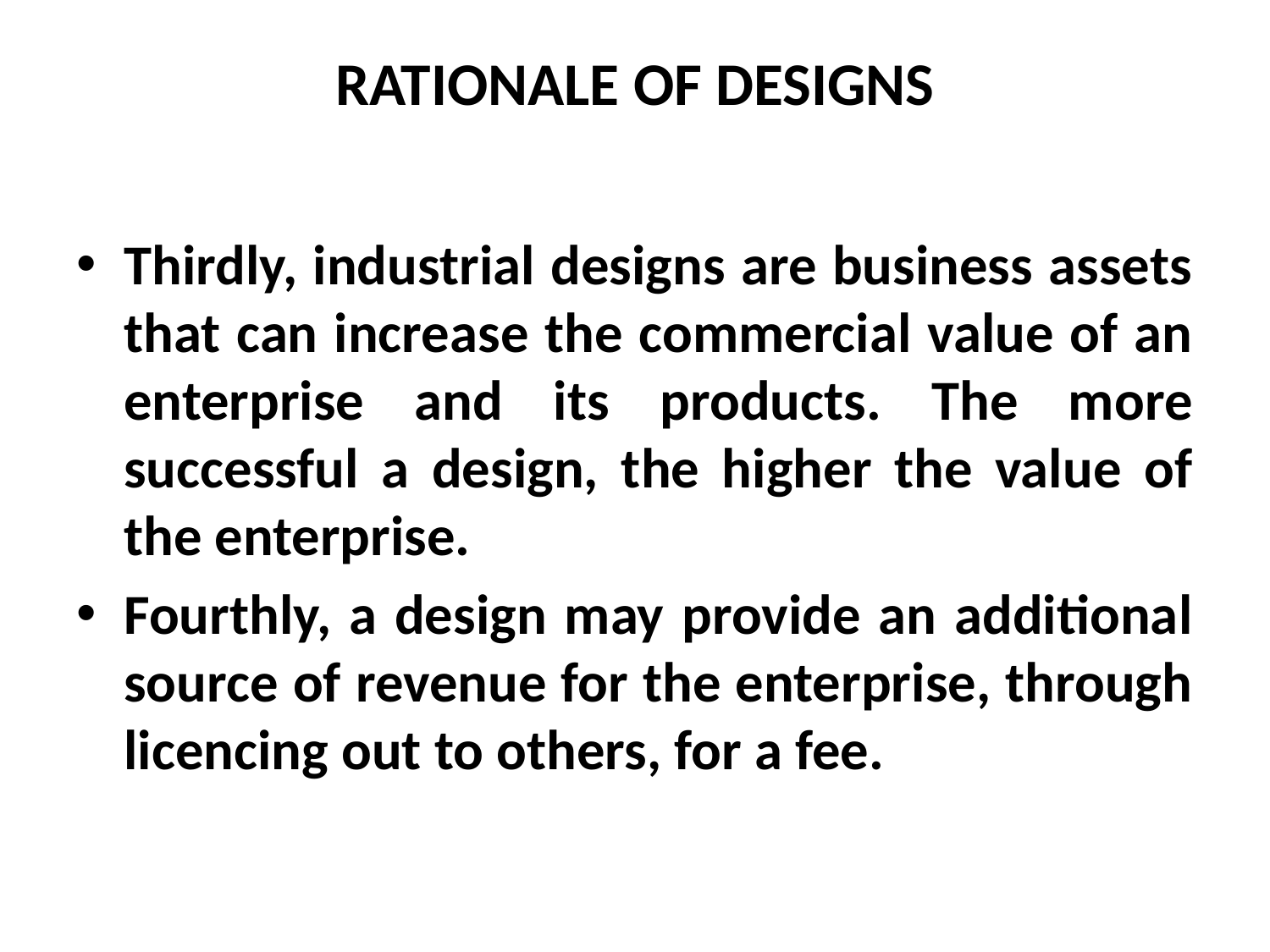

# RATIONALE OF DESIGNS
Thirdly, industrial designs are business assets that can increase the commercial value of an enterprise and its products. The more successful a design, the higher the value of the enterprise.
Fourthly, a design may provide an additional source of revenue for the enterprise, through licencing out to others, for a fee.